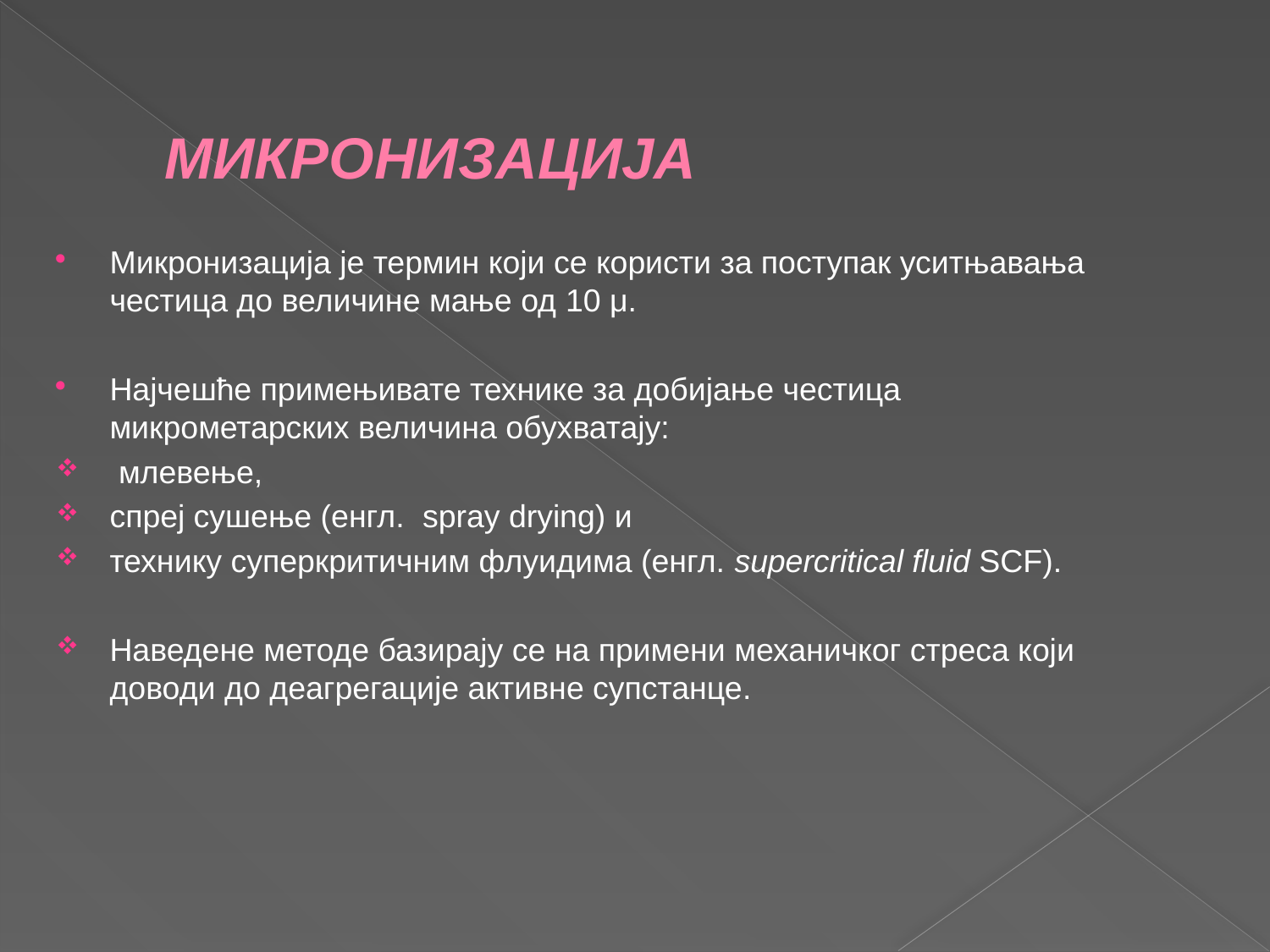

МИКРОНИЗАЦИЈА
Микронизација је термин који се користи за поступак уситњавања честица до величине мање од 10 μ.

Најчешће примењивате технике за добијање честица микрометарских величина обухватају:
 млевење,
спреј сушење (енгл.  spray drying) и
технику суперкритичним флуидима (енгл. supercritical fluid SCF).

Наведене методе базирају се на примени механичког стреса који доводи до деагрегације активне супстанце.